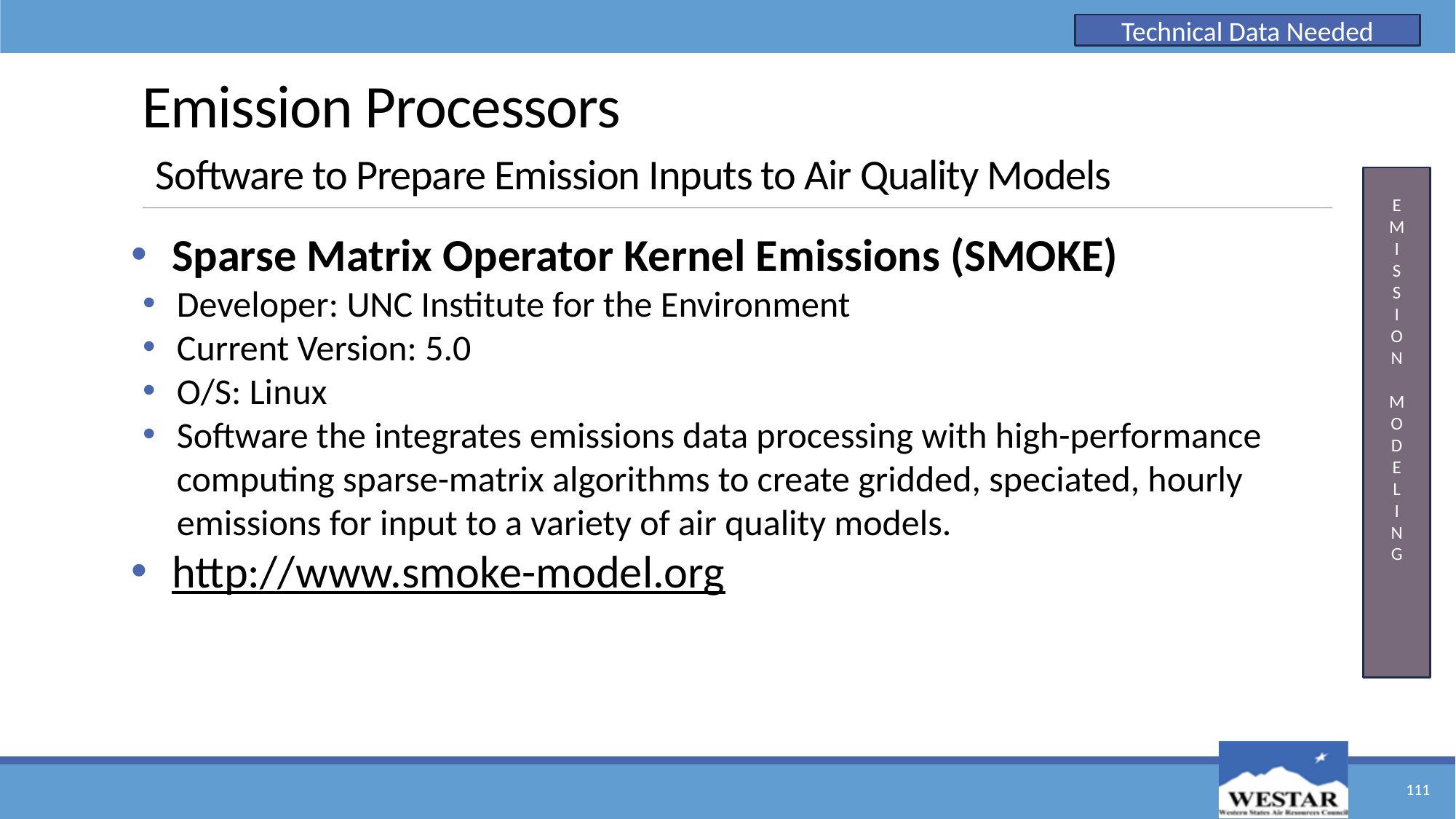

Technical Data Needed
# Emission Processors Software to Prepare Emission Inputs to Air Quality Models
E
M
I
S
S
I
O
N

M
O
D
E
L
I
N
G

Sparse Matrix Operator Kernel Emissions (SMOKE)
Developer: UNC Institute for the Environment
Current Version: 5.0
O/S: Linux
Software the integrates emissions data processing with high-performance computing sparse-matrix algorithms to create gridded, speciated, hourly emissions for input to a variety of air quality models.
http://www.smoke-model.org

111